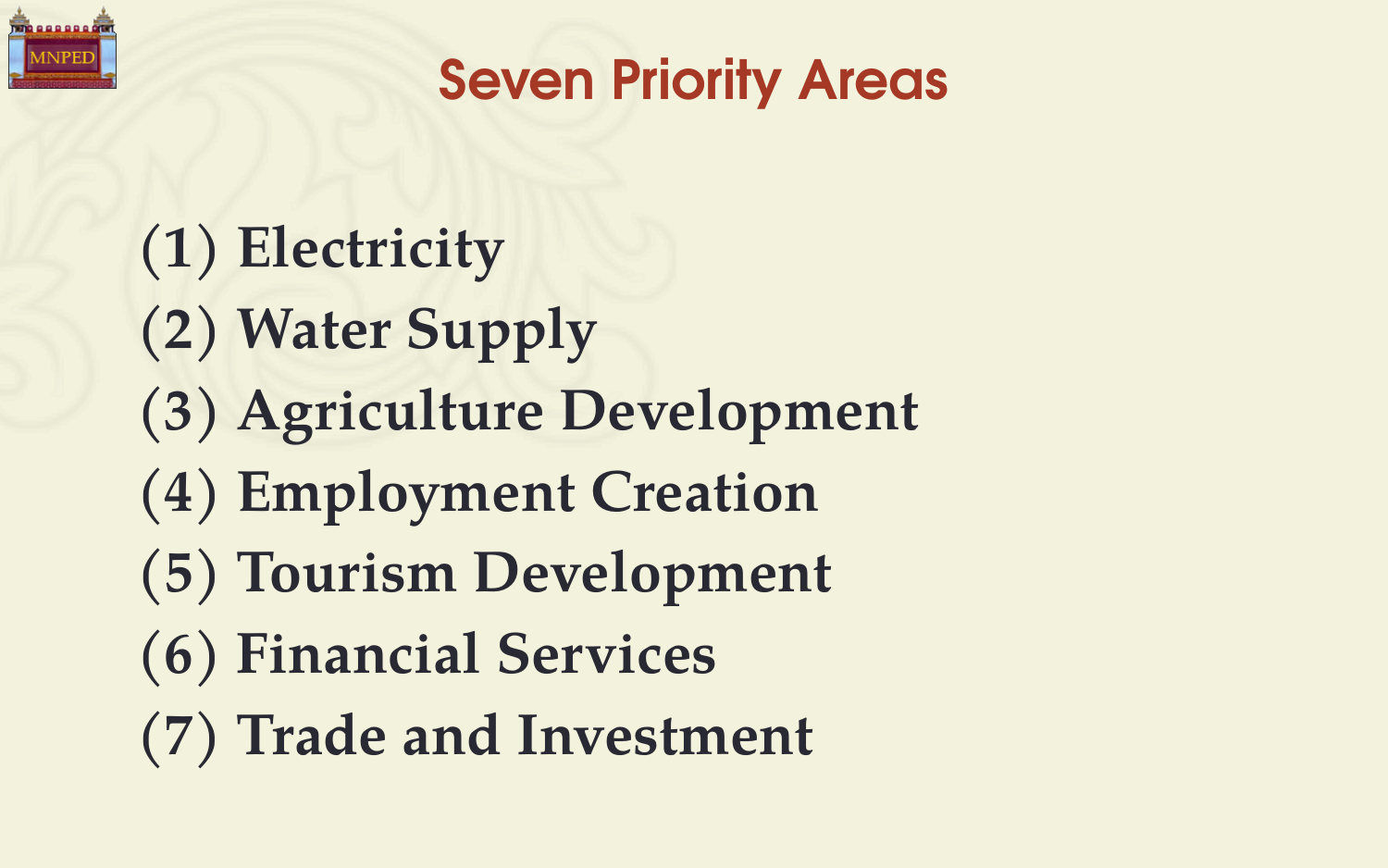

# Seven Priority Areas
	(1) Electricity
	(2) Water Supply
	(3) Agriculture Development
	(4) Employment Creation
	(5) Tourism Development
	(6) Financial Services
	(7) Trade and Investment